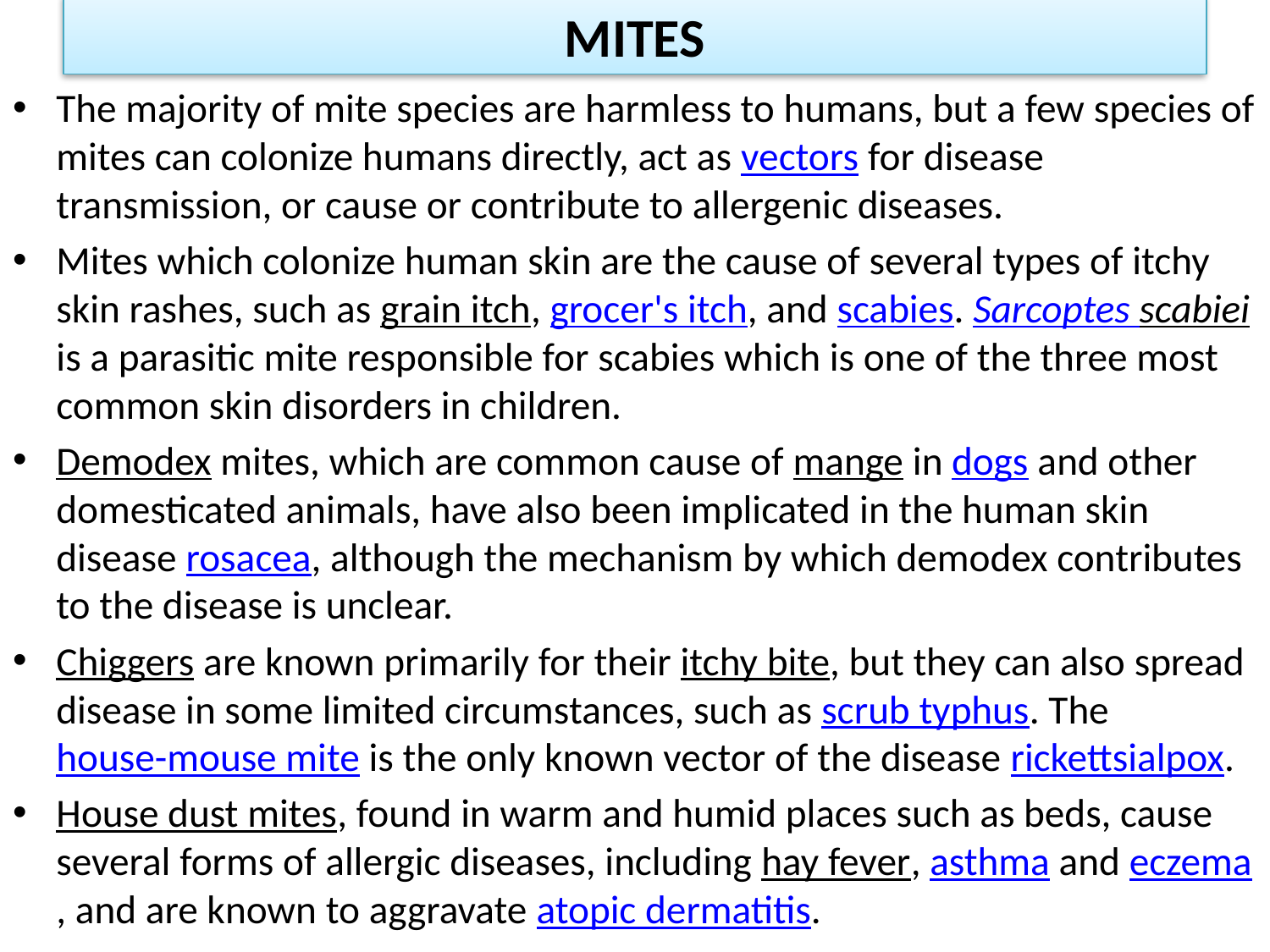

# MITES
The majority of mite species are harmless to humans, but a few species of mites can colonize humans directly, act as vectors for disease transmission, or cause or contribute to allergenic diseases.
Mites which colonize human skin are the cause of several types of itchy skin rashes, such as grain itch, grocer's itch, and scabies. Sarcoptes scabiei is a parasitic mite responsible for scabies which is one of the three most common skin disorders in children.
Demodex mites, which are common cause of mange in dogs and other domesticated animals, have also been implicated in the human skin disease rosacea, although the mechanism by which demodex contributes to the disease is unclear.
Chiggers are known primarily for their itchy bite, but they can also spread disease in some limited circumstances, such as scrub typhus. The house-mouse mite is the only known vector of the disease rickettsialpox.
House dust mites, found in warm and humid places such as beds, cause several forms of allergic diseases, including hay fever, asthma and eczema, and are known to aggravate atopic dermatitis.